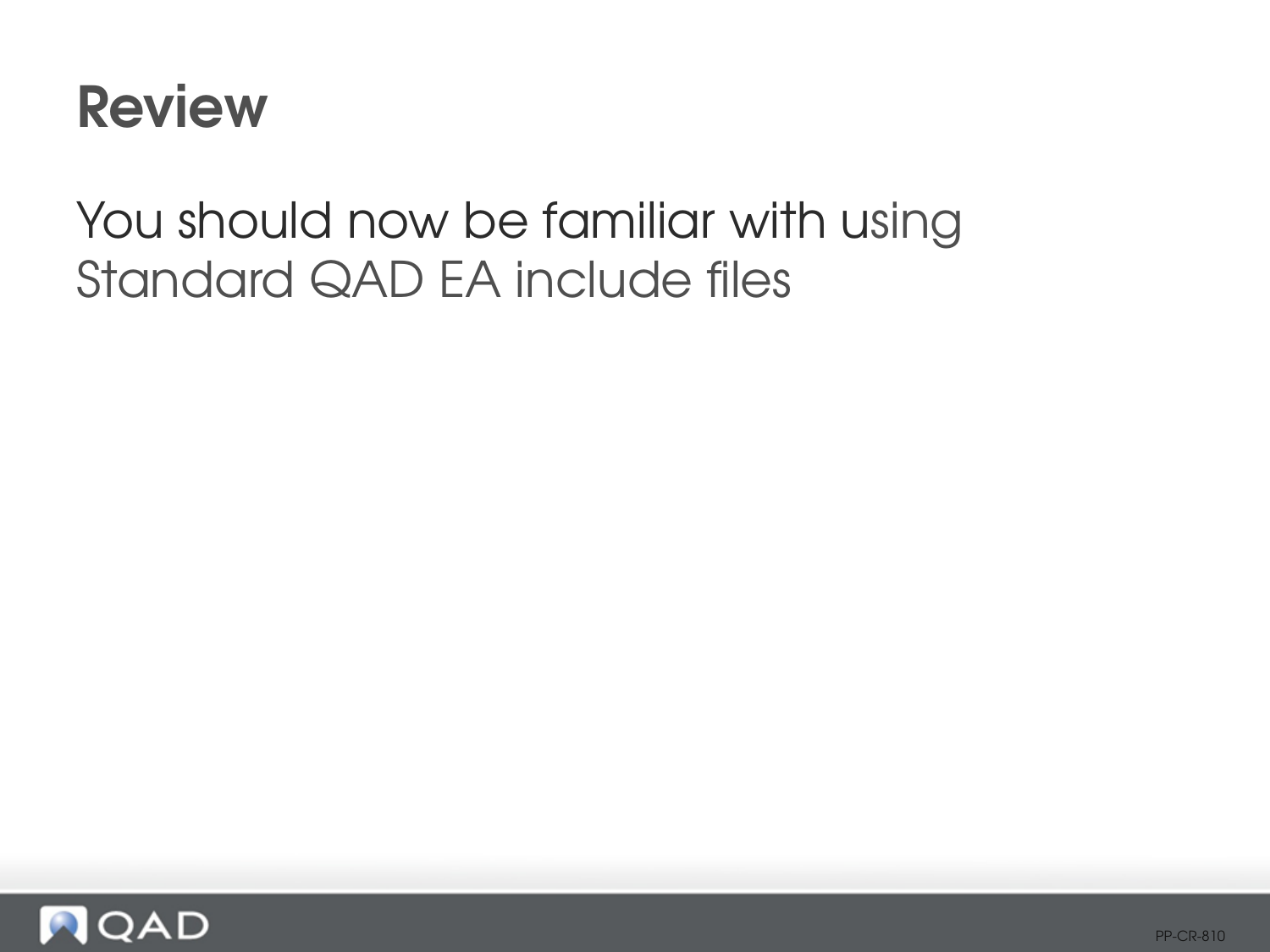

# Review
You should now be familiar with using Standard QAD EA include files
PP-CR-810